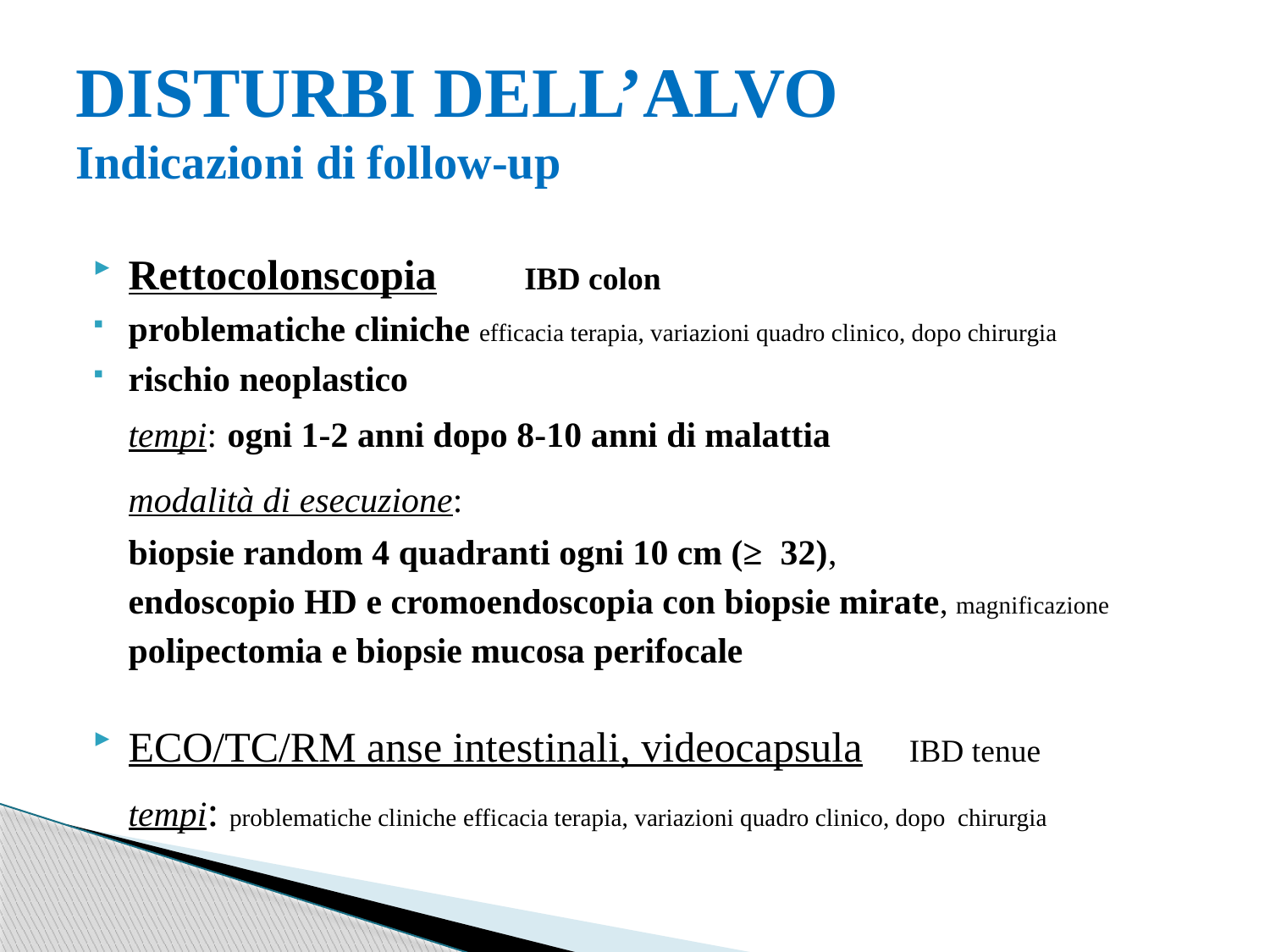

# DISTURBI DELL’ALVO Indicazioni di follow-up
Rettocolonscopia         IBD colon
problematiche cliniche efficacia terapia, variazioni quadro clinico, dopo chirurgia
rischio neoplastico
	tempi: ogni 1-2 anni dopo 8-10 anni di malattia
	modalità di esecuzione:
	biopsie random 4 quadranti ogni 10 cm (≥  32),
	endoscopio HD e cromoendoscopia con biopsie mirate, magnificazione
	polipectomia e biopsie mucosa perifocale

ECO/TC/RM anse intestinali, videocapsula    IBD tenue
	tempi: problematiche cliniche efficacia terapia, variazioni quadro clinico, dopo  chirurgia